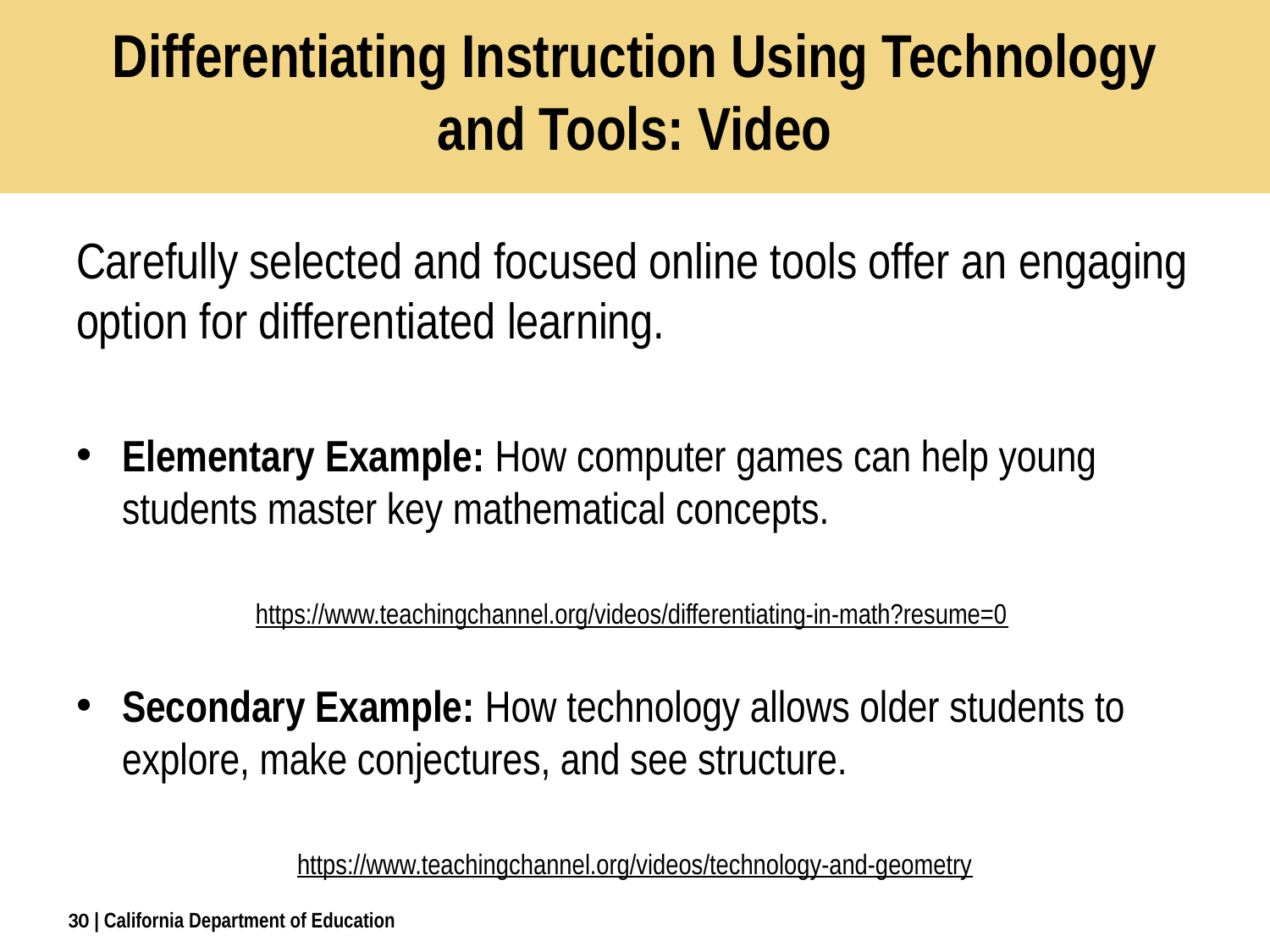

# Differentiating Instruction Using Technology and Tools: Video
Carefully selected and focused online tools offer an engaging option for differentiated learning.

Elementary Example: How computer games can help young students master key mathematical concepts.

https://www.teachingchannel.org/videos/differentiating-in-math?resume=0

Secondary Example: How technology allows older students to explore, make conjectures, and see structure.

https://www.teachingchannel.org/videos/technology-and-geometry
30
| California Department of Education